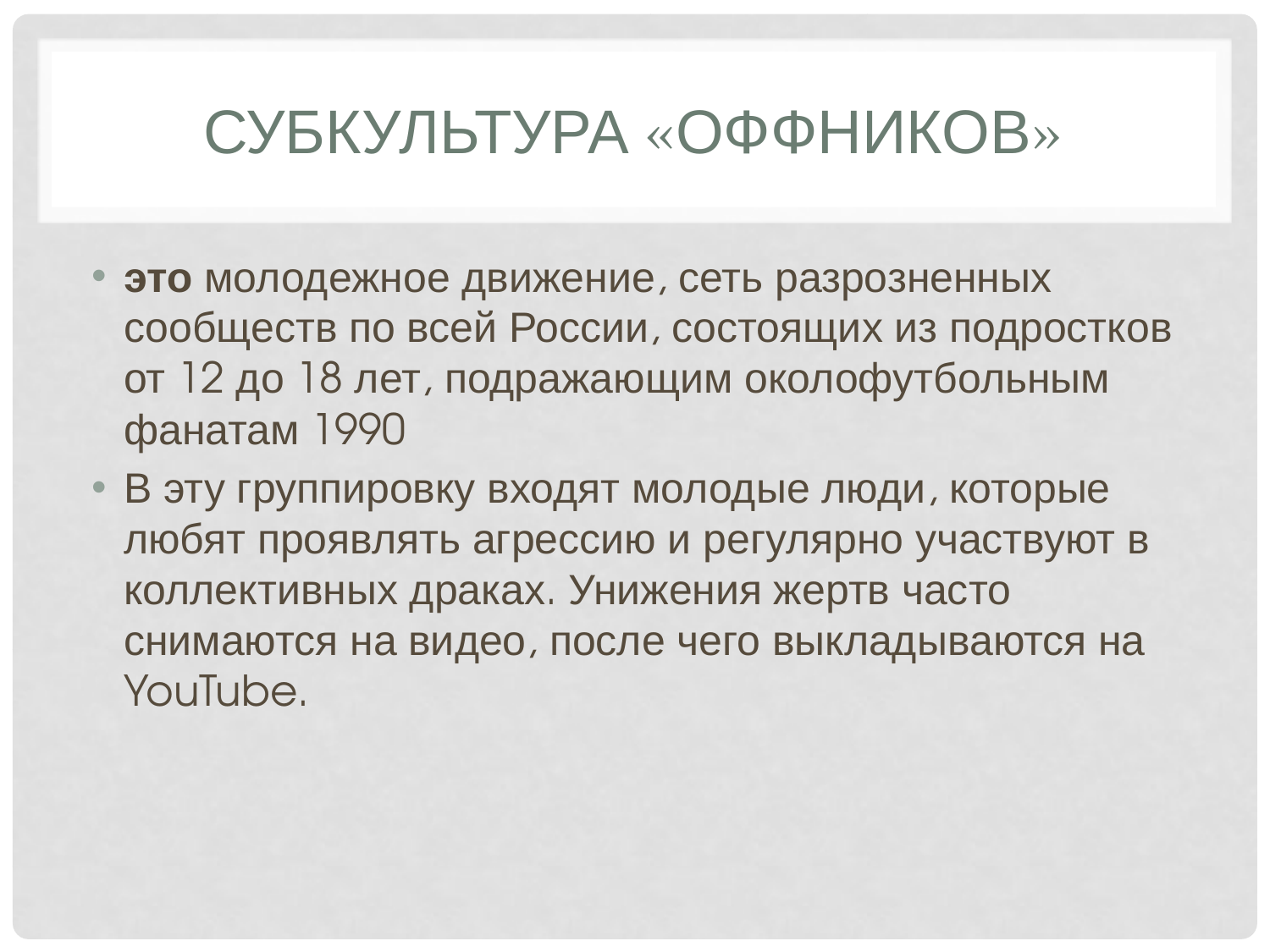

# Субкультура «оффников»
это молодежное движение, сеть разрозненных сообществ по всей России, состоящих из подростков от 12 до 18 лет, подражающим околофутбольным фанатам 1990
В эту группировку входят молодые люди, которые любят проявлять агрессию и регулярно участвуют в коллективных драках. Унижения жертв часто снимаются на видео, после чего выкладываются на YouTube.